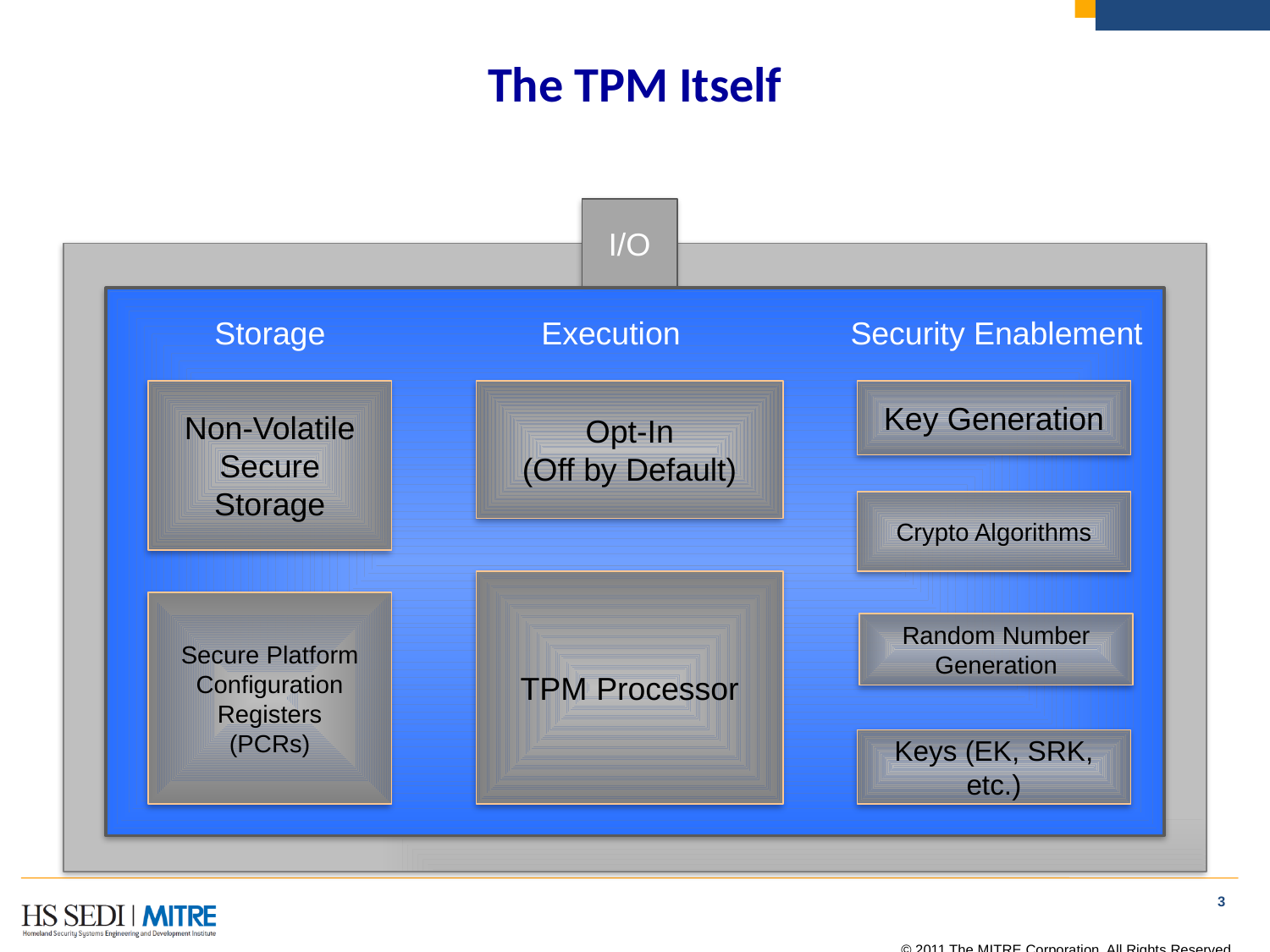

# The TPM Itself
I/O

Storage
Execution
Security Enablement
Non-Volatile Secure Storage
Opt-In
(Off by Default)
Key Generation
Crypto Algorithms
TPM Processor
Secure Platform Configuration Registers
(PCRs)
Random Number Generation
Keys (EK, SRK, etc.)
3